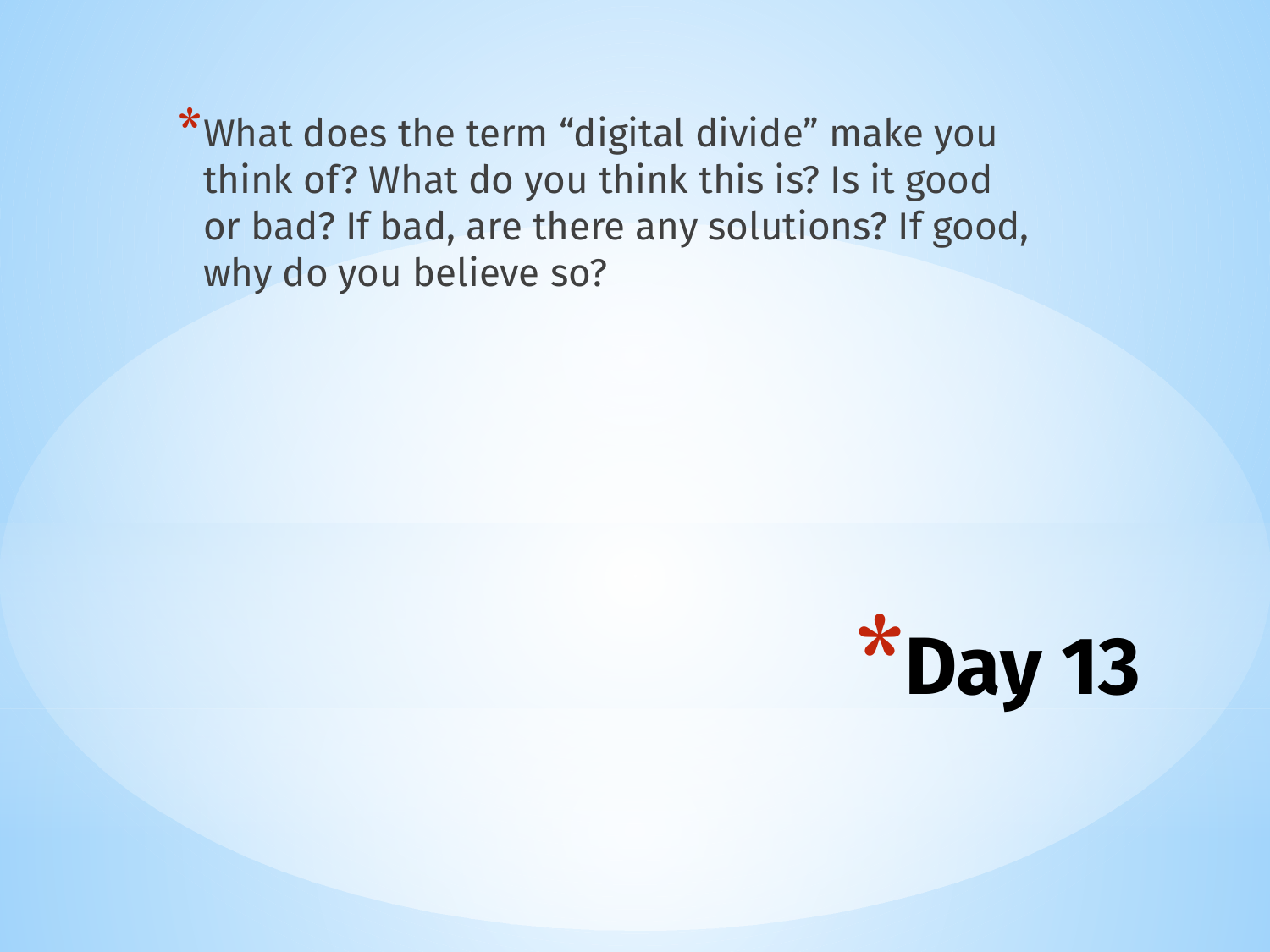

What does the term “digital divide” make you think of? What do you think this is? Is it good or bad? If bad, are there any solutions? If good, why do you believe so?
# Day 13